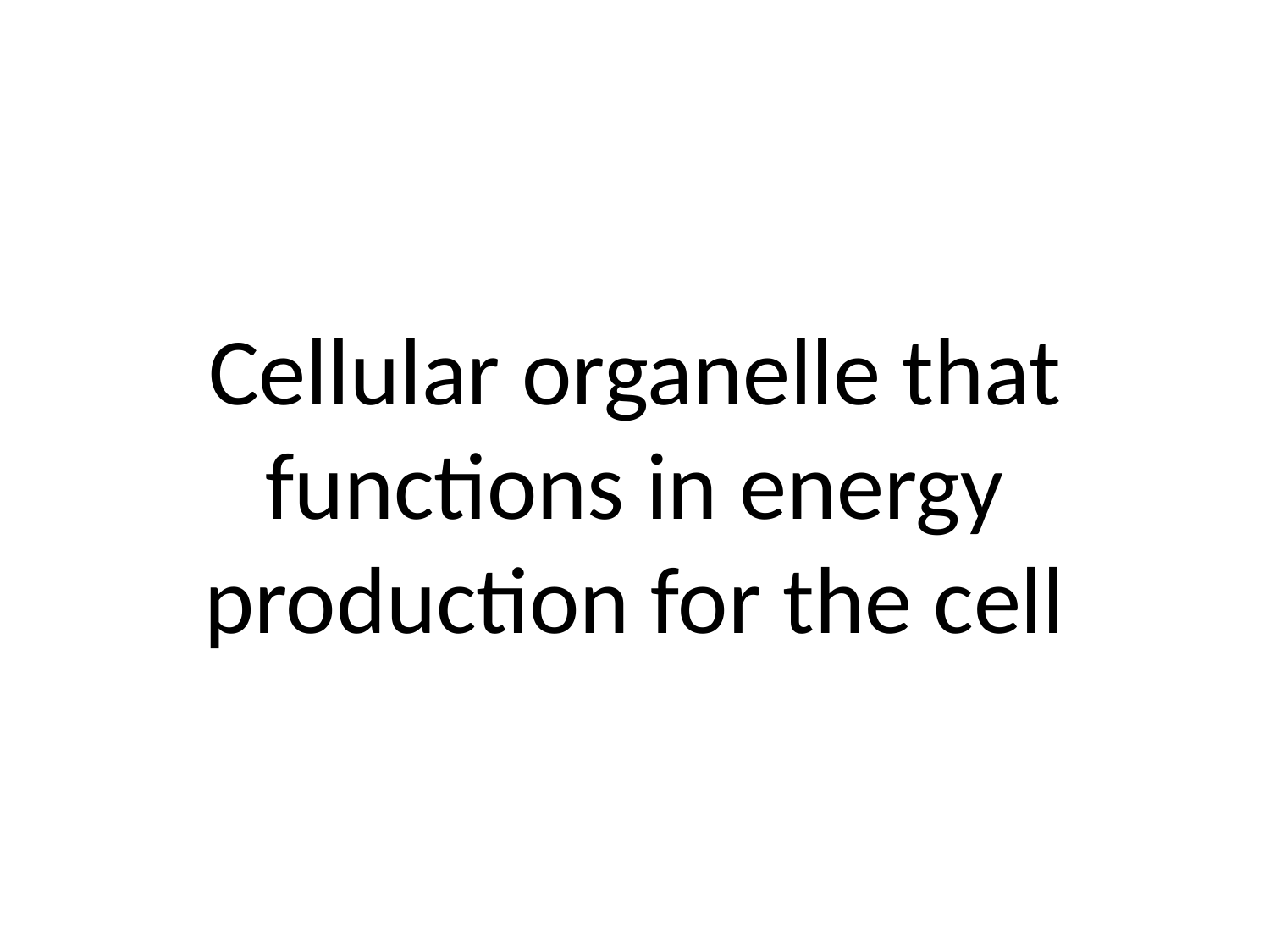

# Cellular organelle that functions in energy production for the cell